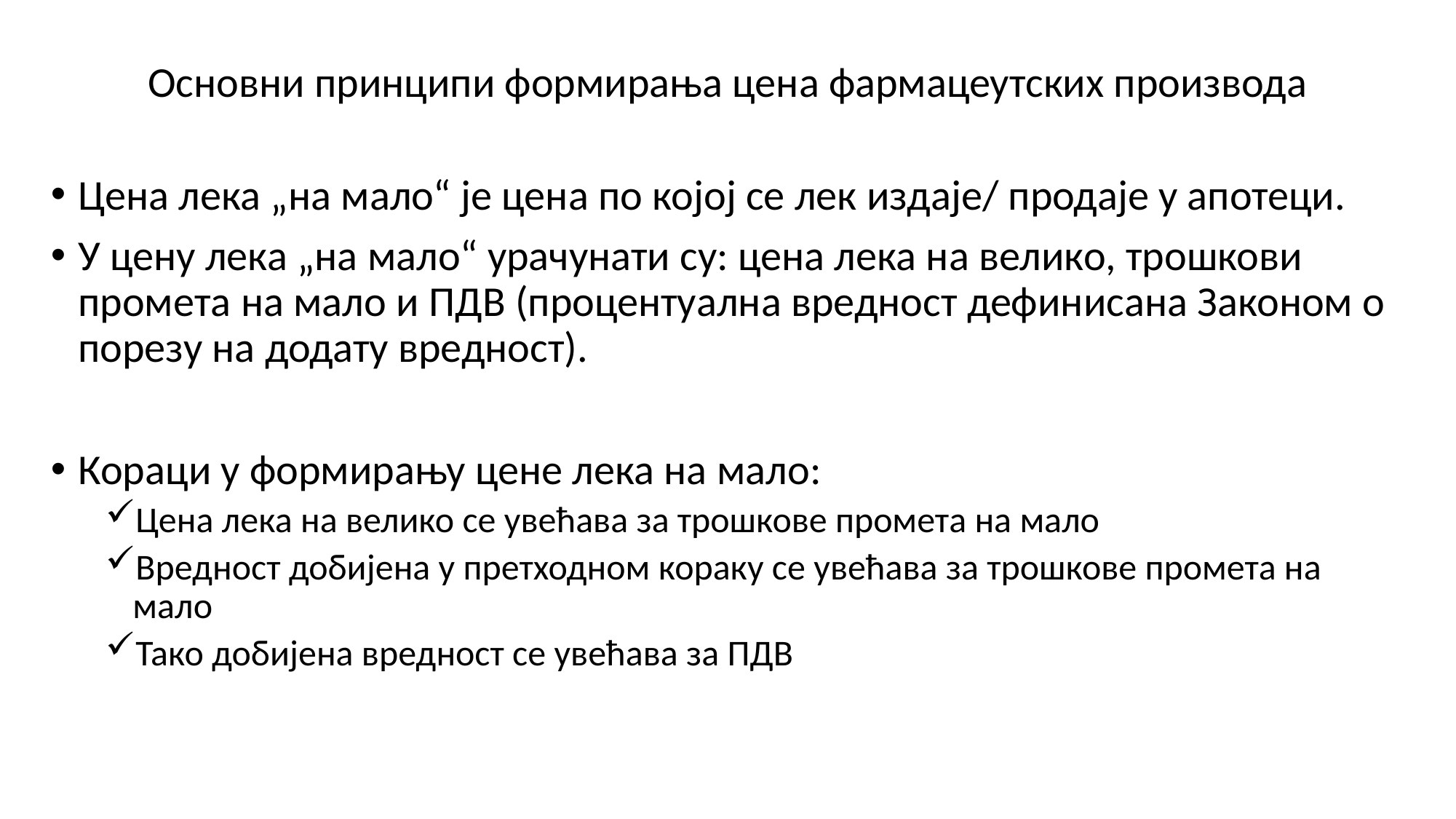

# Основни принципи формирања цена фармацеутских производа
Цена лека „на мало“ је цена по којој се лек издаје/ продаје у апотеци.
У цену лека „на мало“ урачунати су: цена лека на велико, трошкови промета на мало и ПДВ (процентуална вредност дефинисана Законом о порезу на додату вредност).

Кораци у формирању цене лека на мало:
Цена лека на велико се увећава за трошкове промета на мало
Вредност добијена у претходном кораку се увећава за трошкове промета на мало
Тако добијена вредност се увећава за ПДВ